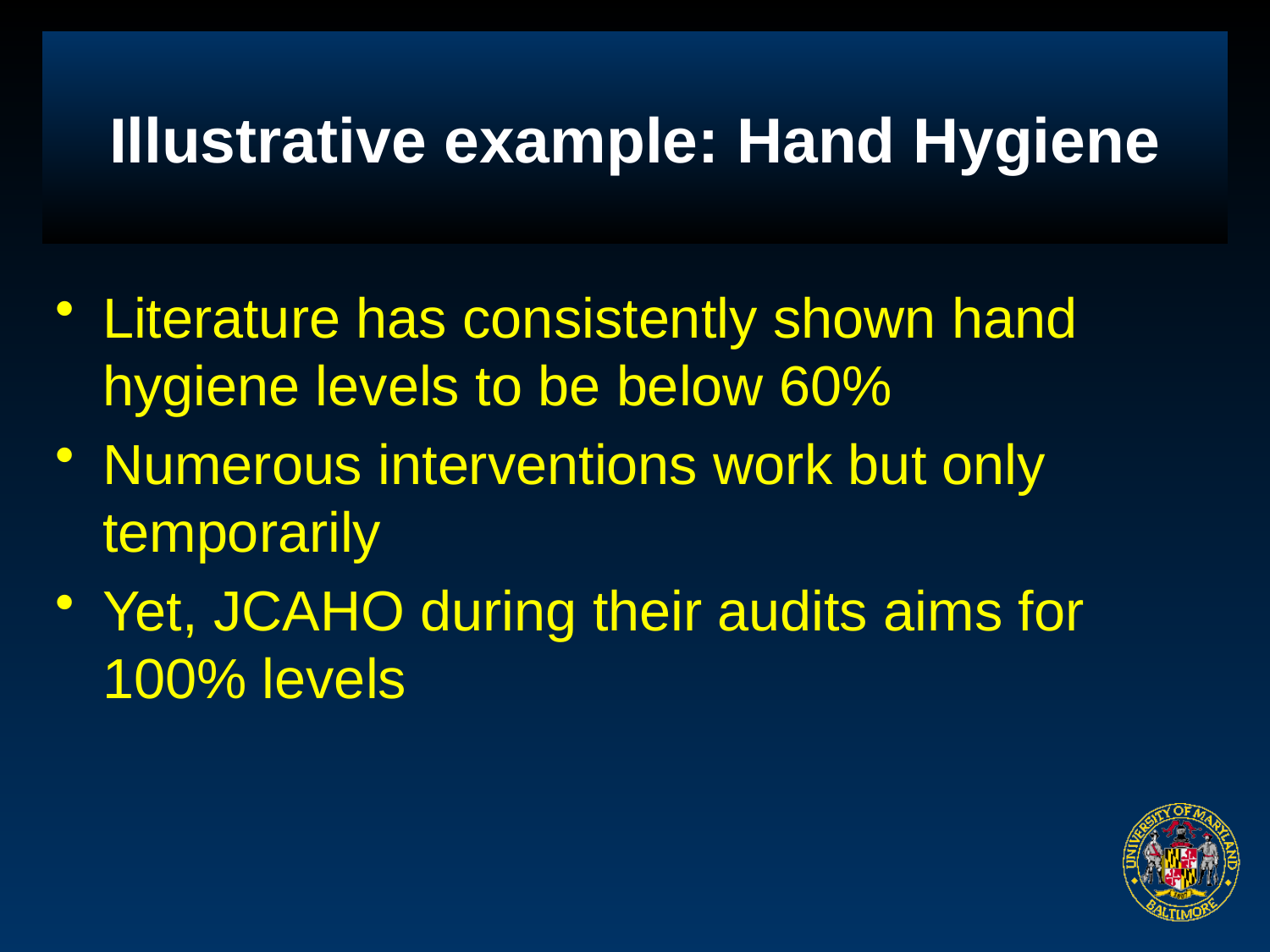

# Illustrative example: Hand Hygiene
Literature has consistently shown hand hygiene levels to be below 60%
Numerous interventions work but only temporarily
Yet, JCAHO during their audits aims for 100% levels